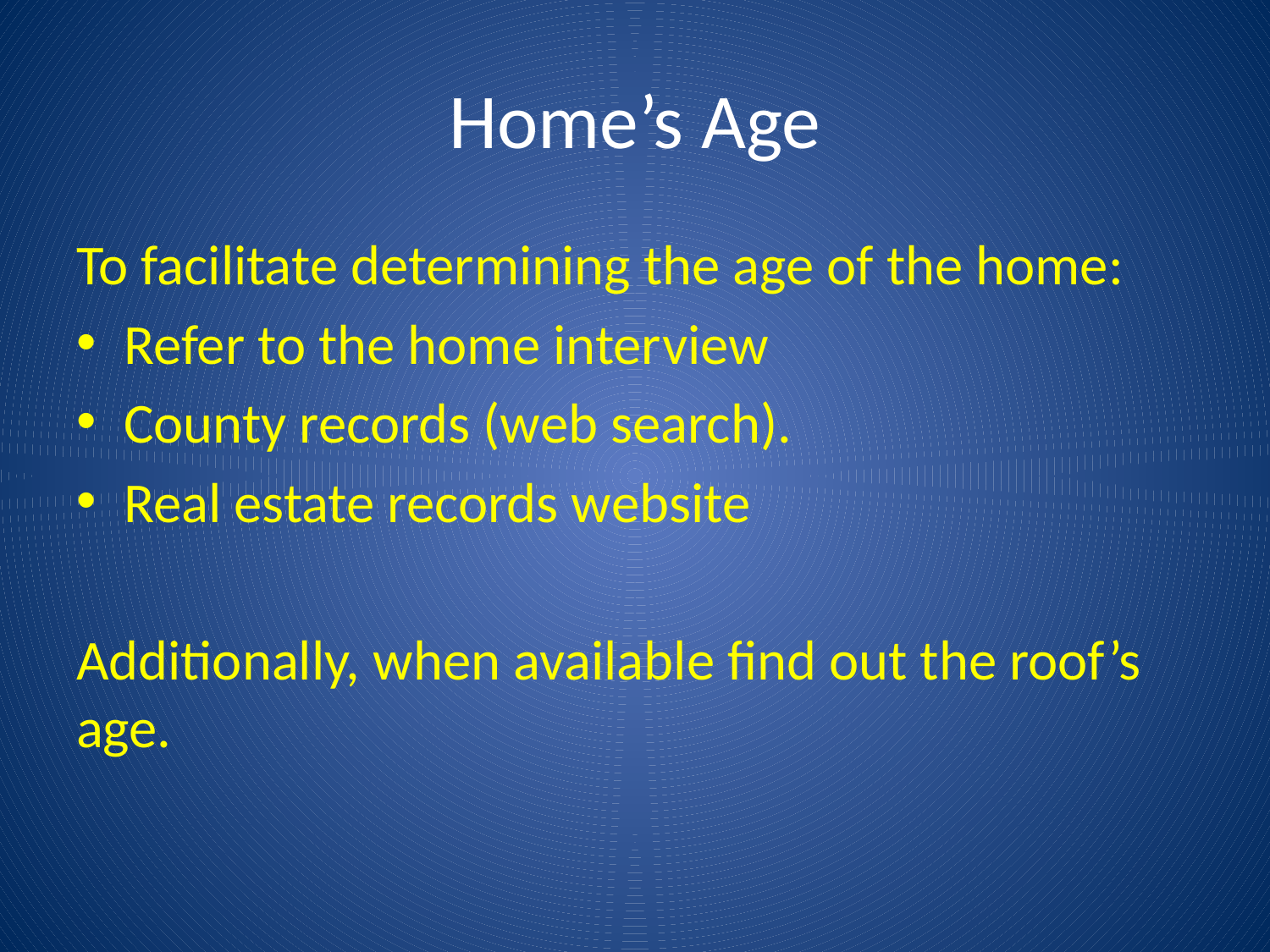

# Home’s Age
To facilitate determining the age of the home:
Refer to the home interview
County records (web search).
Real estate records website

Additionally, when available find out the roof’s age.